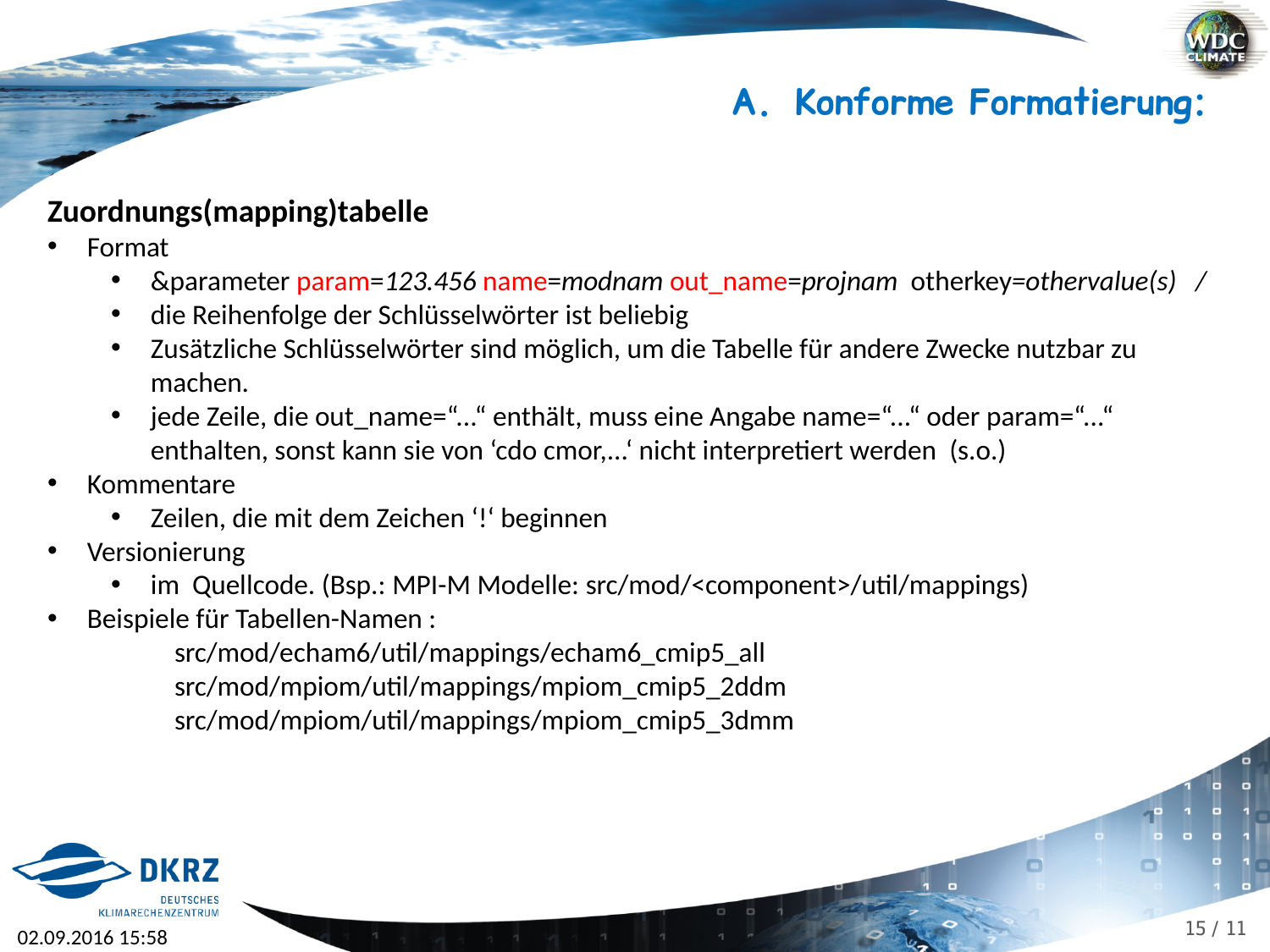

Konforme Formatierung:
Zuordnungs(mapping)tabelle
Format
&parameter param=123.456 name=modnam out_name=projnam  otherkey=othervalue(s)   /
die Reihenfolge der Schlüsselwörter ist beliebig
Zusätzliche Schlüsselwörter sind möglich, um die Tabelle für andere Zwecke nutzbar zu machen.
jede Zeile, die out_name=“...“ enthält, muss eine Angabe name=“...“ oder param=“...“ enthalten, sonst kann sie von ‘cdo cmor,...‘ nicht interpretiert werden  (s.o.)
Kommentare
Zeilen, die mit dem Zeichen ‘!‘ beginnen
Versionierung
im  Quellcode. (Bsp.: MPI-M Modelle: src/mod/<component>/util/mappings)
Beispiele für Tabellen-Namen :
src/mod/echam6/util/mappings/echam6_cmip5_all
src/mod/mpiom/util/mappings/mpiom_cmip5_2ddm
src/mod/mpiom/util/mappings/mpiom_cmip5_3dmm